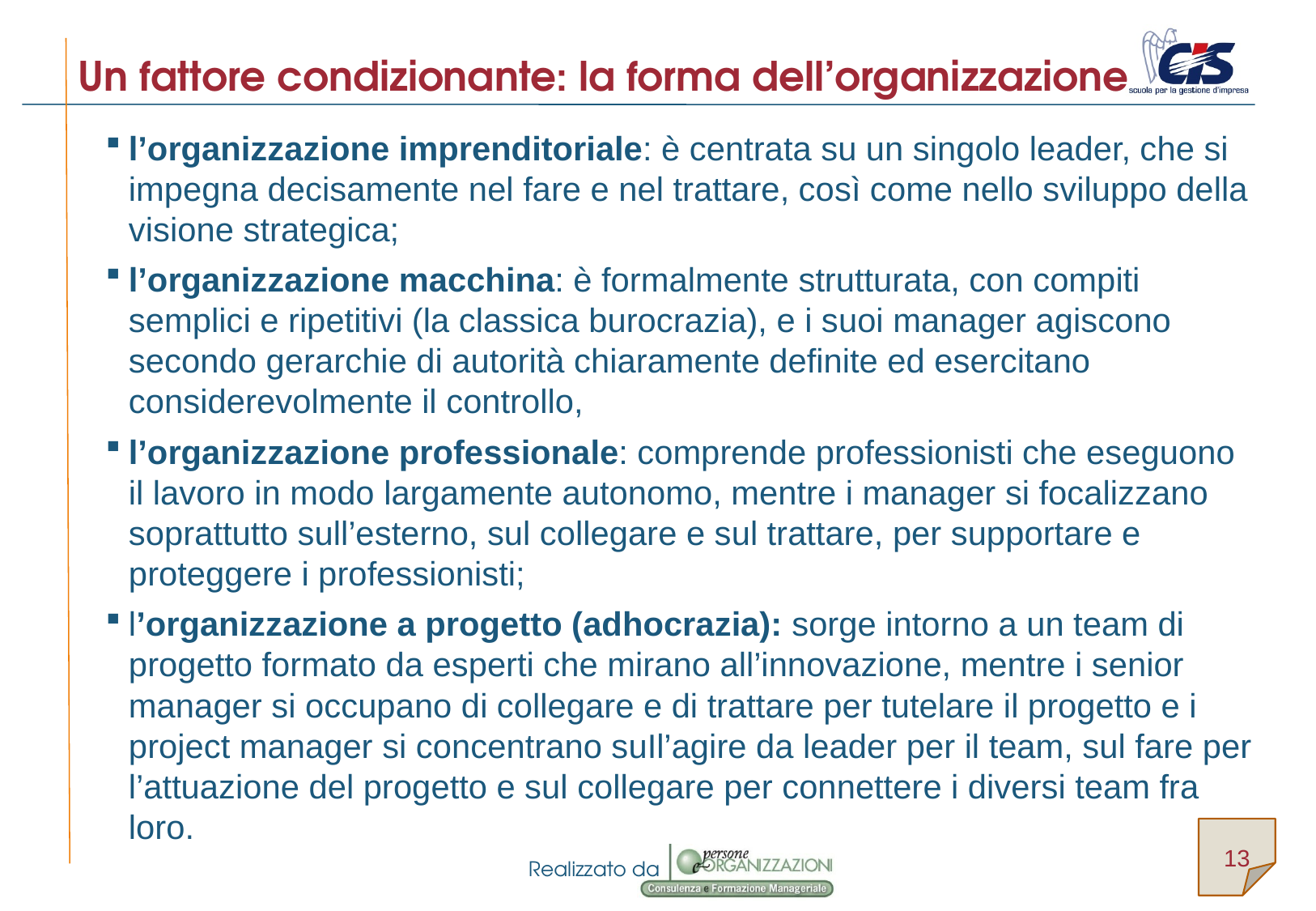

# Un fattore condizionante: la forma dell’organizzazione
l’organizzazione imprenditoriale: è centrata su un singolo leader, che si impegna decisamente nel fare e nel trattare, così come nello sviluppo della visione strategica;
l’organizzazione macchina: è formalmente strutturata, con compiti semplici e ripetitivi (la classica burocrazia), e i suoi manager agiscono secondo gerarchie di autorità chiaramente definite ed esercitano considerevolmente il controllo,
l’organizzazione professionale: comprende professionisti che eseguono il lavoro in modo largamente autonomo, mentre i manager si focalizzano soprattutto sull’esterno, sul collegare e sul trattare, per supportare e proteggere i professionisti;
l’organizzazione a progetto (adhocrazia): sorge intorno a un team di progetto formato da esperti che mirano all’innovazione, mentre i senior manager si occupano di collegare e di trattare per tutelare il progetto e i project manager si concentrano suIl’agire da leader per il team, sul fare per l’attuazione del progetto e sul collegare per connettere i diversi team fra loro.
13